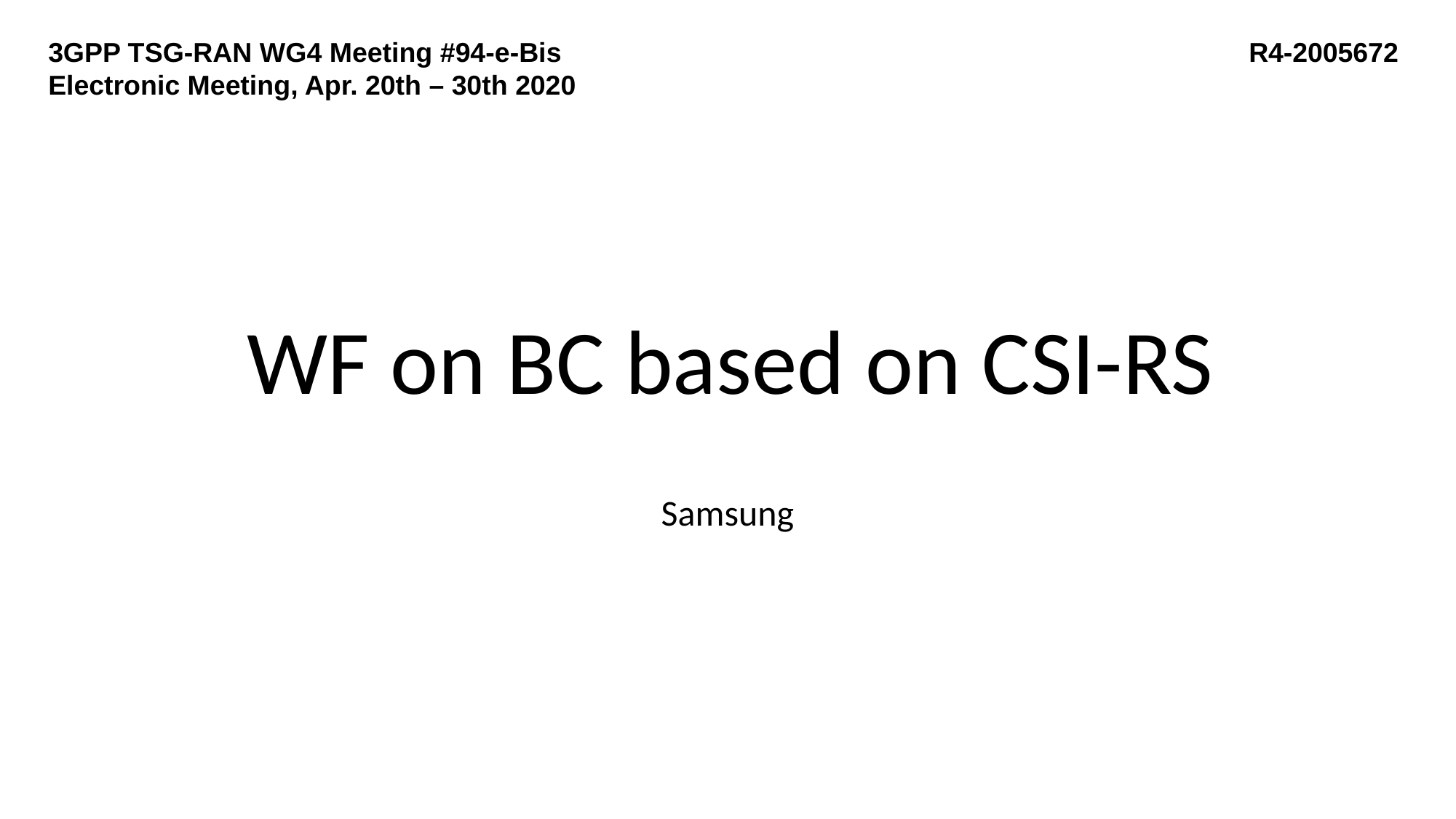

3GPP TSG-RAN WG4 Meeting #94-e-Bis					 		R4-2005672  Electronic Meeting, Apr. 20th – 30th 2020
# WF on BC based on CSI-RS

Samsung